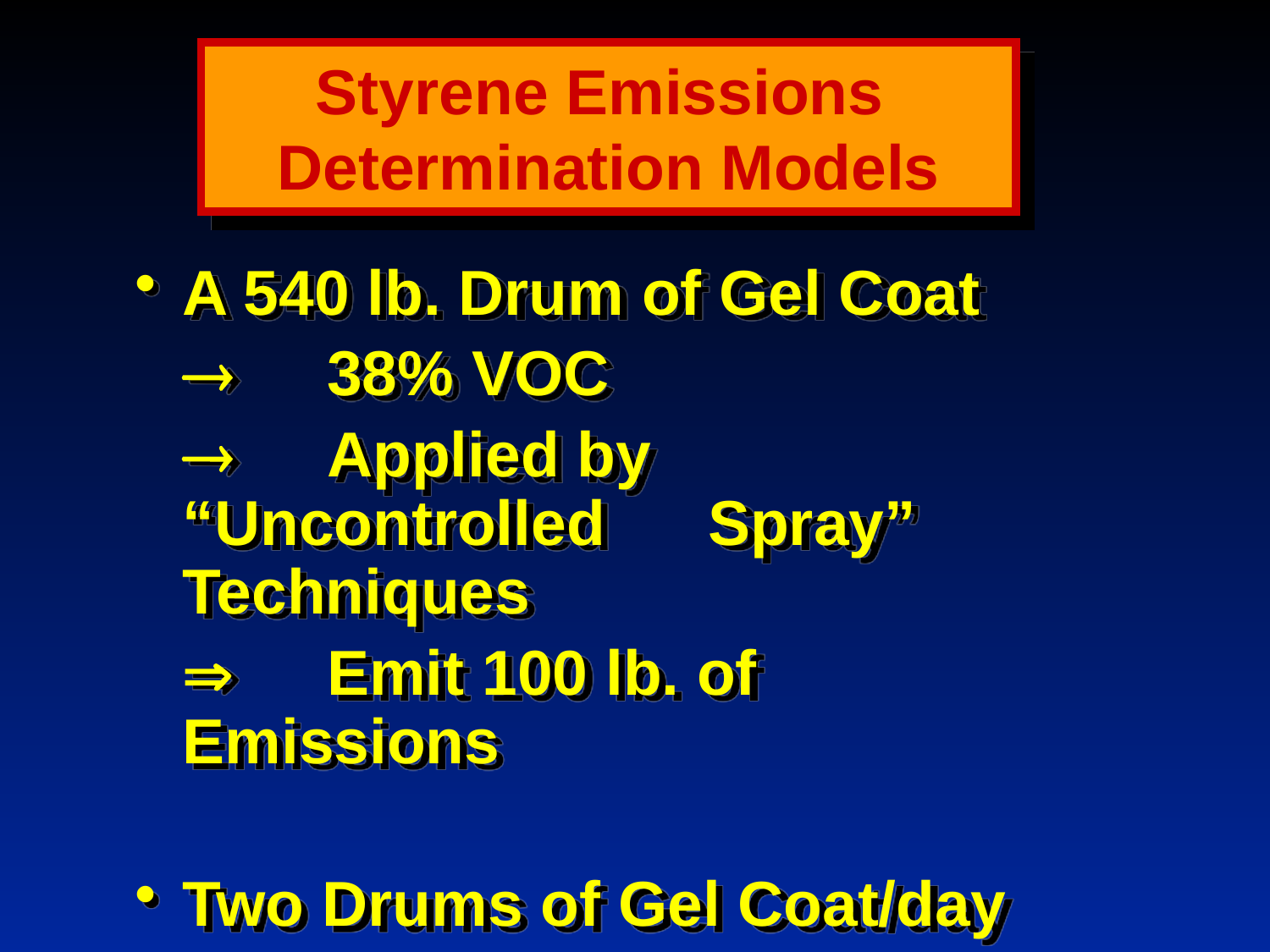

# Styrene Emissions Determination Models
A 540 lb. Drum of Gel Coat
	→	 38% VOC
	→	 Applied by “Uncontrolled 	 Spray” Techniques
	⇒	 Emit 100 lb. of Emissions

Two Drums of Gel Coat/day
	 ⇒ 25 Tons of Emissions/Yr